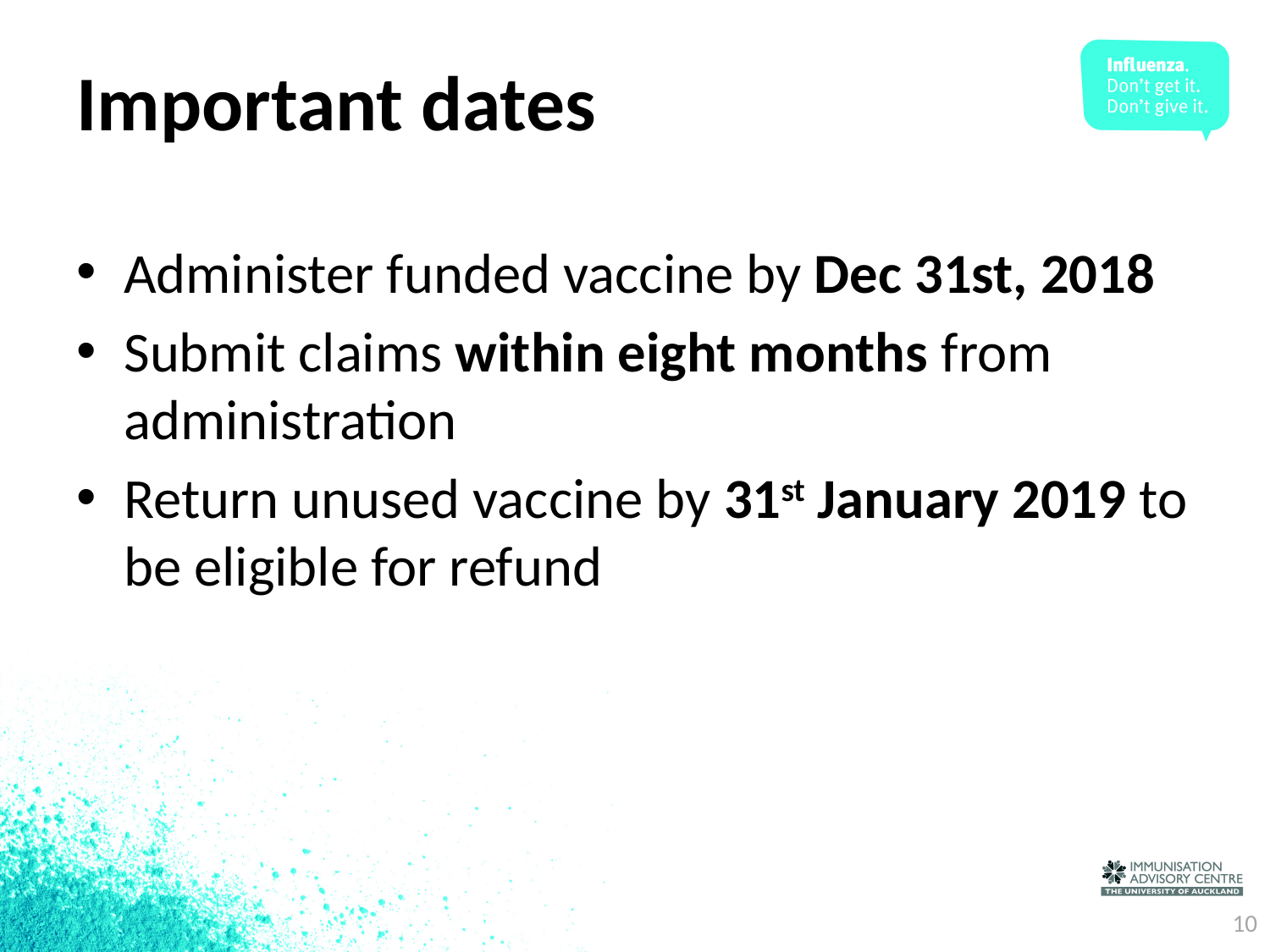

# Important dates
Administer funded vaccine by Dec 31st, 2018
Submit claims within eight months from administration
Return unused vaccine by 31st January 2019 to be eligible for refund

10